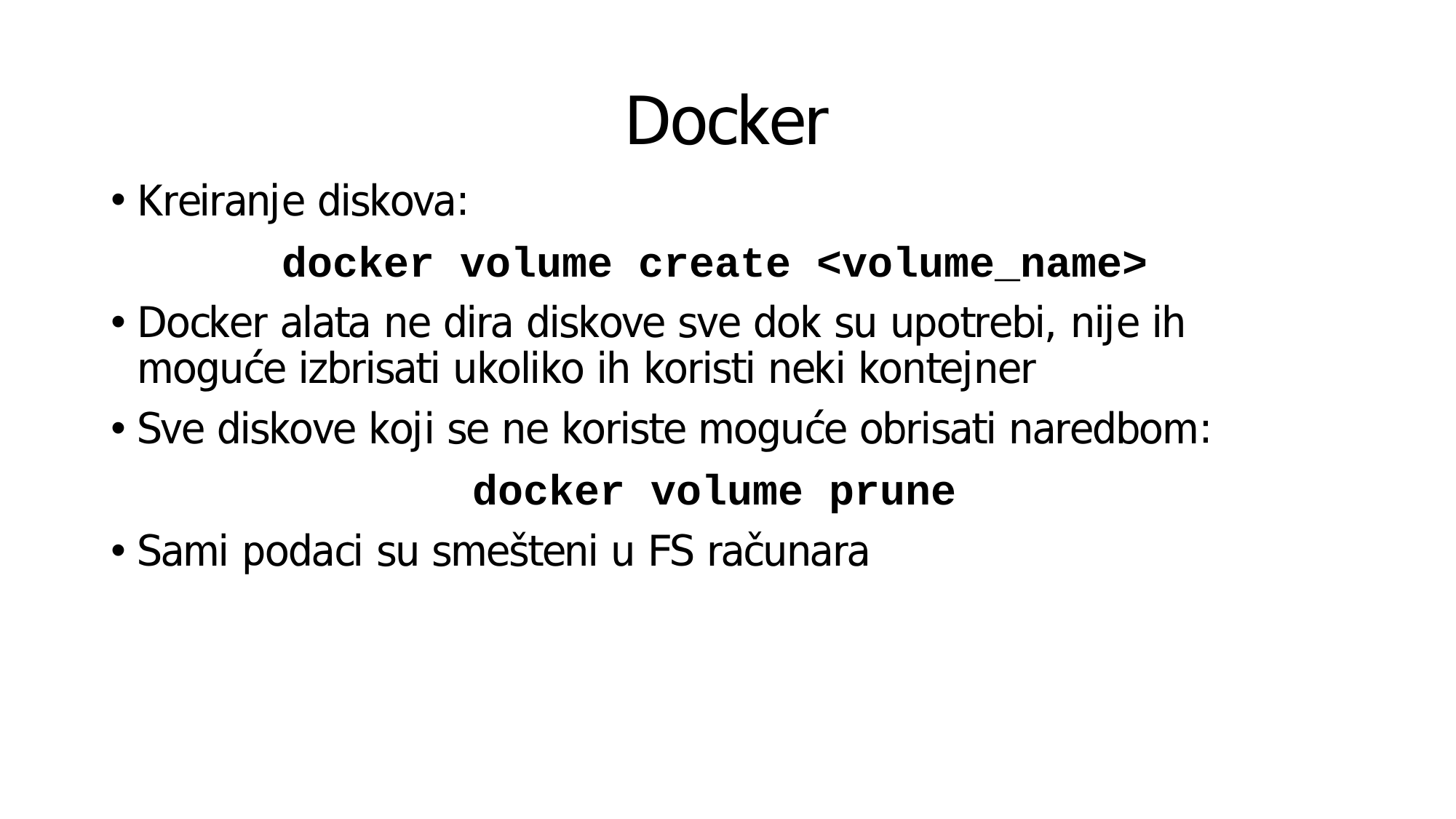

# Docker
Kreiranje diskova:
docker volume create <volume_name>
Docker alata ne dira diskove sve dok su upotrebi, nije ih moguće izbrisati ukoliko ih koristi neki kontejner
Sve diskove koji se ne koriste moguće obrisati naredbom:
docker volume prune
Sami podaci su smešteni u FS računara